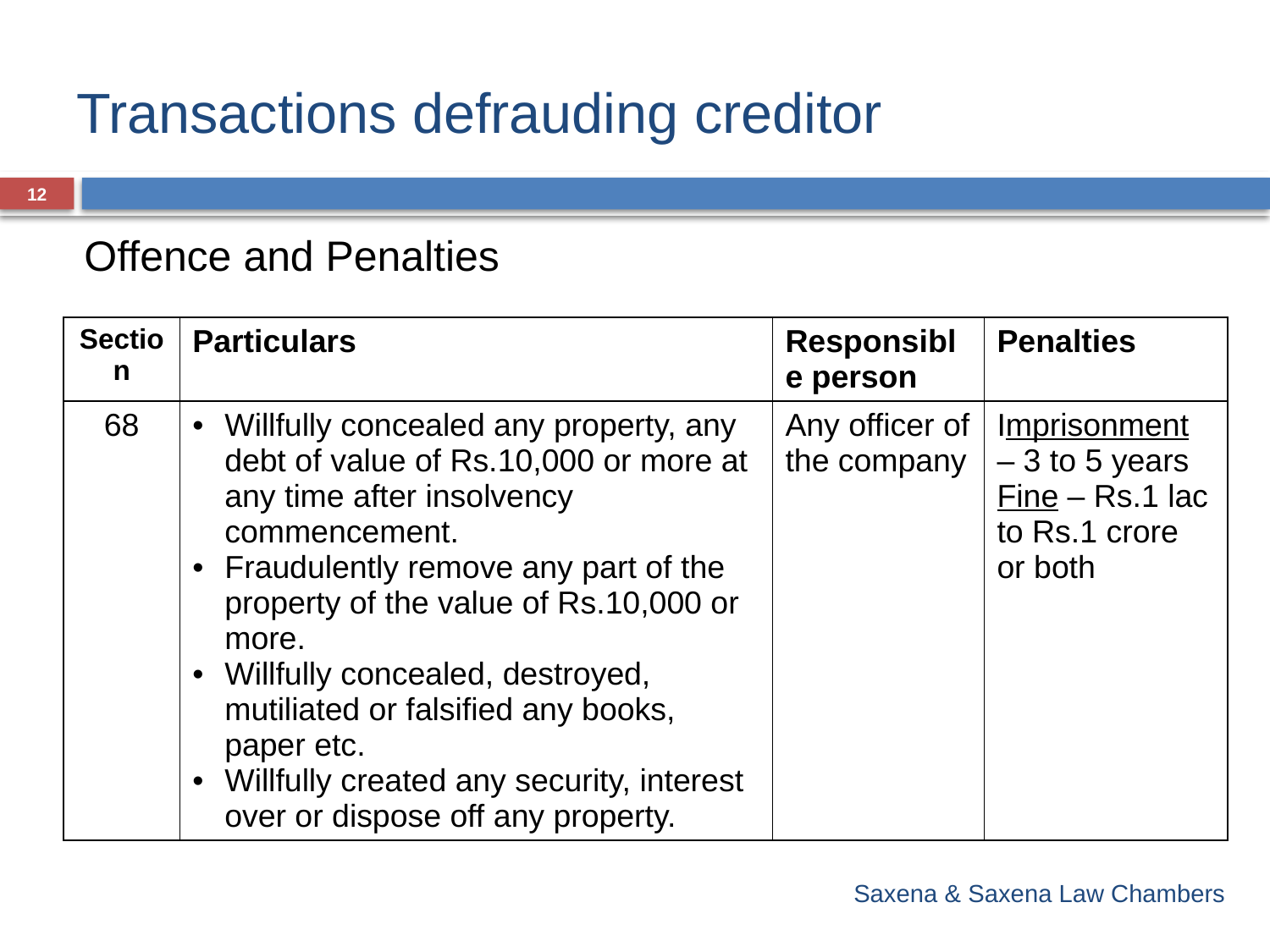

# Transactions defrauding creditor
12
Offence and Penalties

| Section | Particulars | Responsible person | Penalties |
| --- | --- | --- | --- |
| 68 | Willfully concealed any property, any debt of value of Rs.10,000 or more at any time after insolvency commencement. Fraudulently remove any part of the property of the value of Rs.10,000 or more. Willfully concealed, destroyed, mutiliated or falsified any books, paper etc. Willfully created any security, interest over or dispose off any property. | Any officer of the company | Imprisonment – 3 to 5 years Fine – Rs.1 lac to Rs.1 crore or both |
Saxena & Saxena Law Chambers